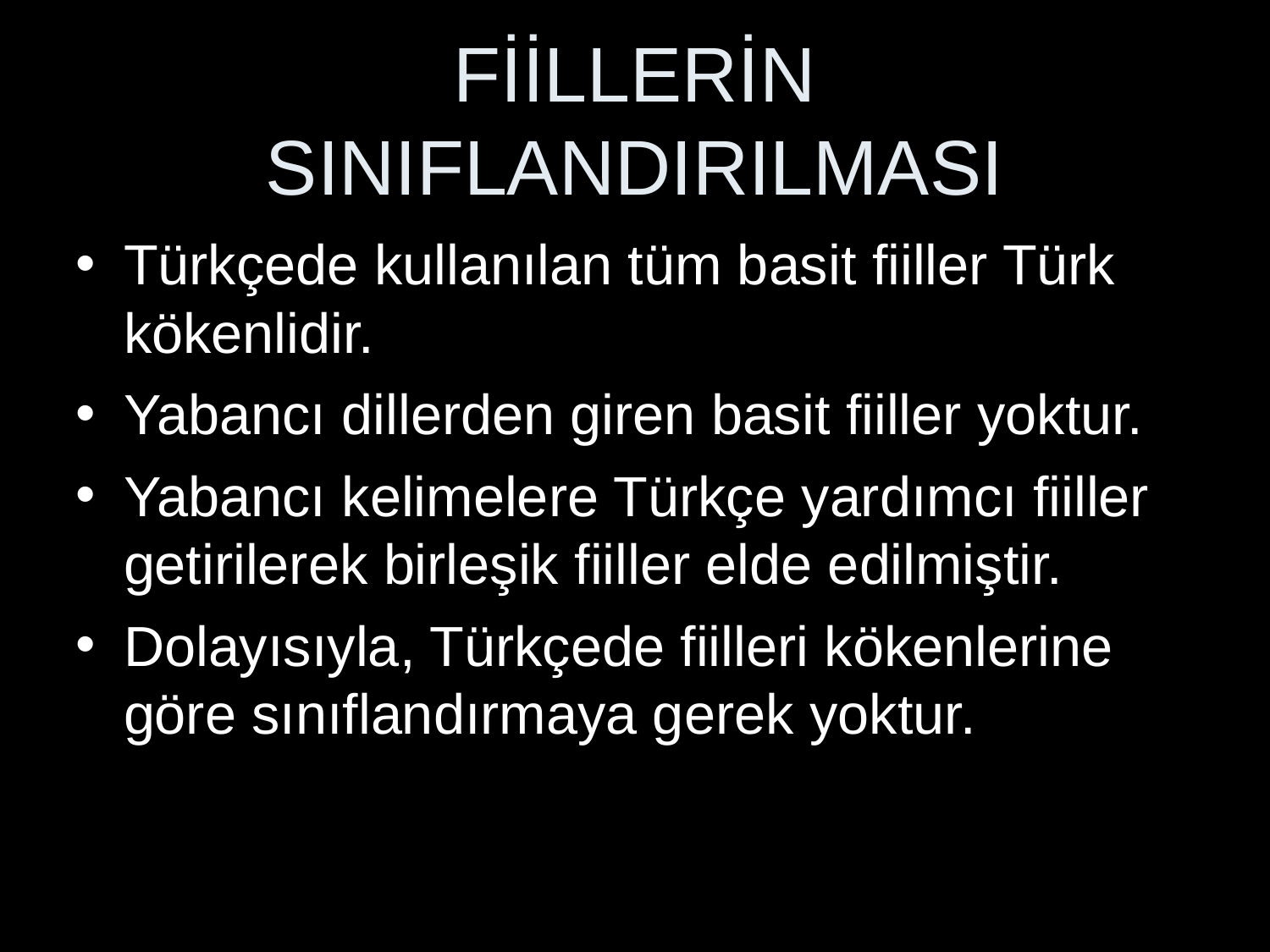

# FİİLLERİN SINIFLANDIRILMASI
Türkçede kullanılan tüm basit fiiller Türk kökenlidir.
Yabancı dillerden giren basit fiiller yoktur.
Yabancı kelimelere Türkçe yardımcı fiiller getirilerek birleşik fiiller elde edilmiştir.
Dolayısıyla, Türkçede fiilleri kökenlerine göre sınıflandırmaya gerek yoktur.